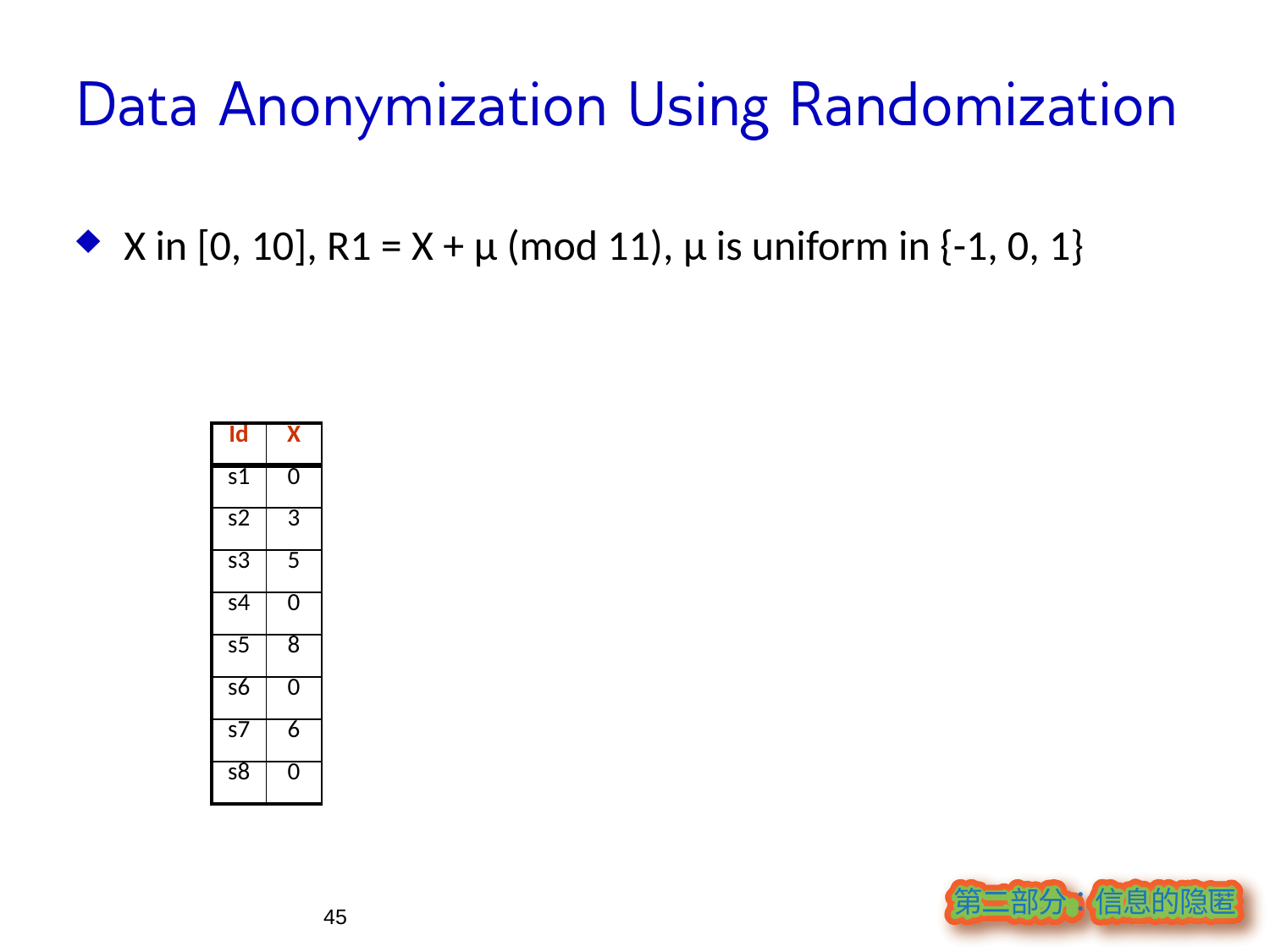

Data Anonymization Using Randomization
X in [0, 10], R1 = X + μ (mod 11), μ is uniform in {-1, 0, 1}
| Id | X |
| --- | --- |
| s1 | 0 |
| s2 | 3 |
| s3 | 5 |
| s4 | 0 |
| s5 | 8 |
| s6 | 0 |
| s7 | 6 |
| s8 | 0 |
45